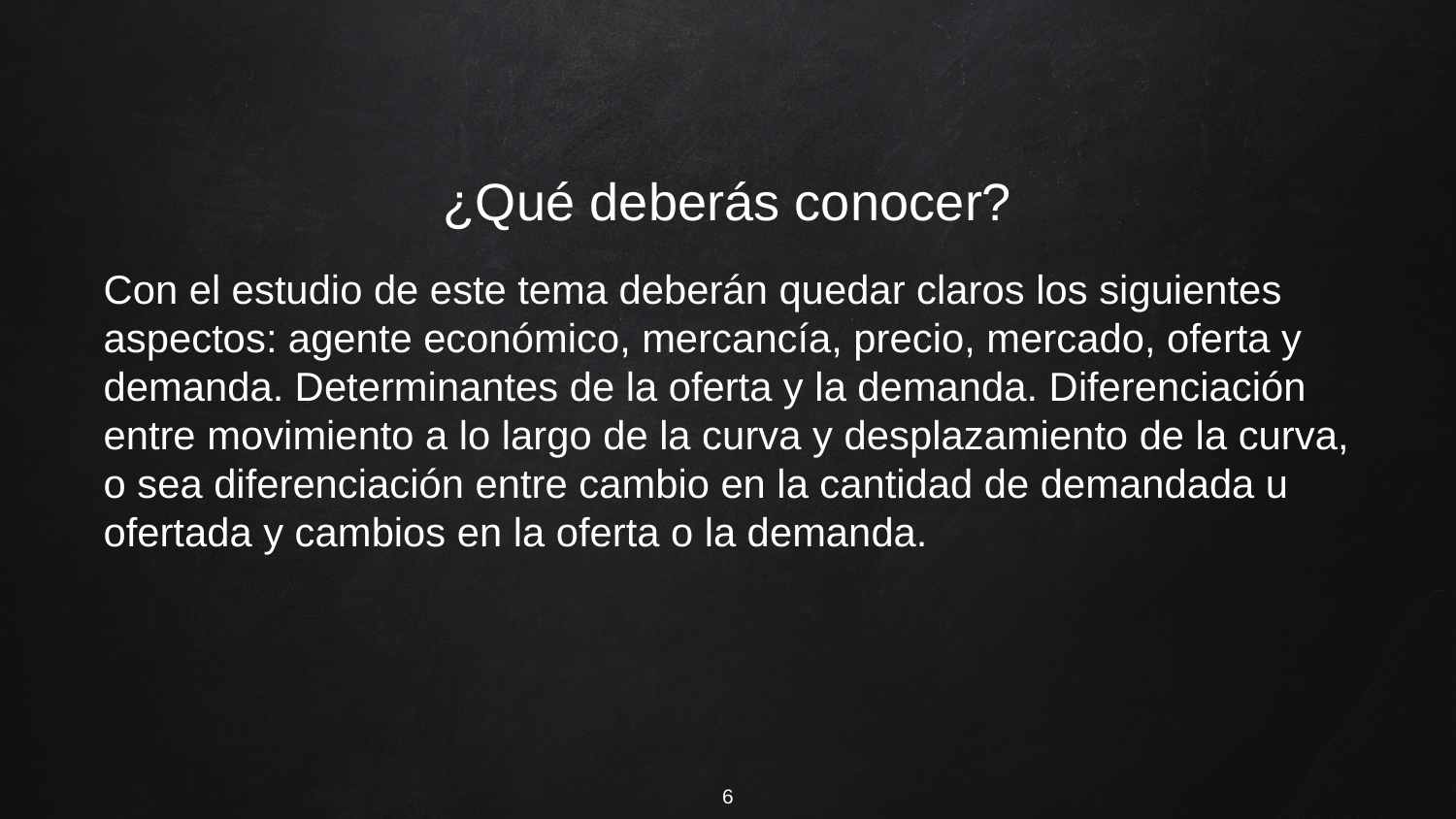

# ¿Qué deberás conocer?
Con el estudio de este tema deberán quedar claros los siguientes aspectos: agente económico, mercancía, precio, mercado, oferta y demanda. Determinantes de la oferta y la demanda. Diferenciación entre movimiento a lo largo de la curva y desplazamiento de la curva, o sea diferenciación entre cambio en la cantidad de demandada u ofertada y cambios en la oferta o la demanda.

6